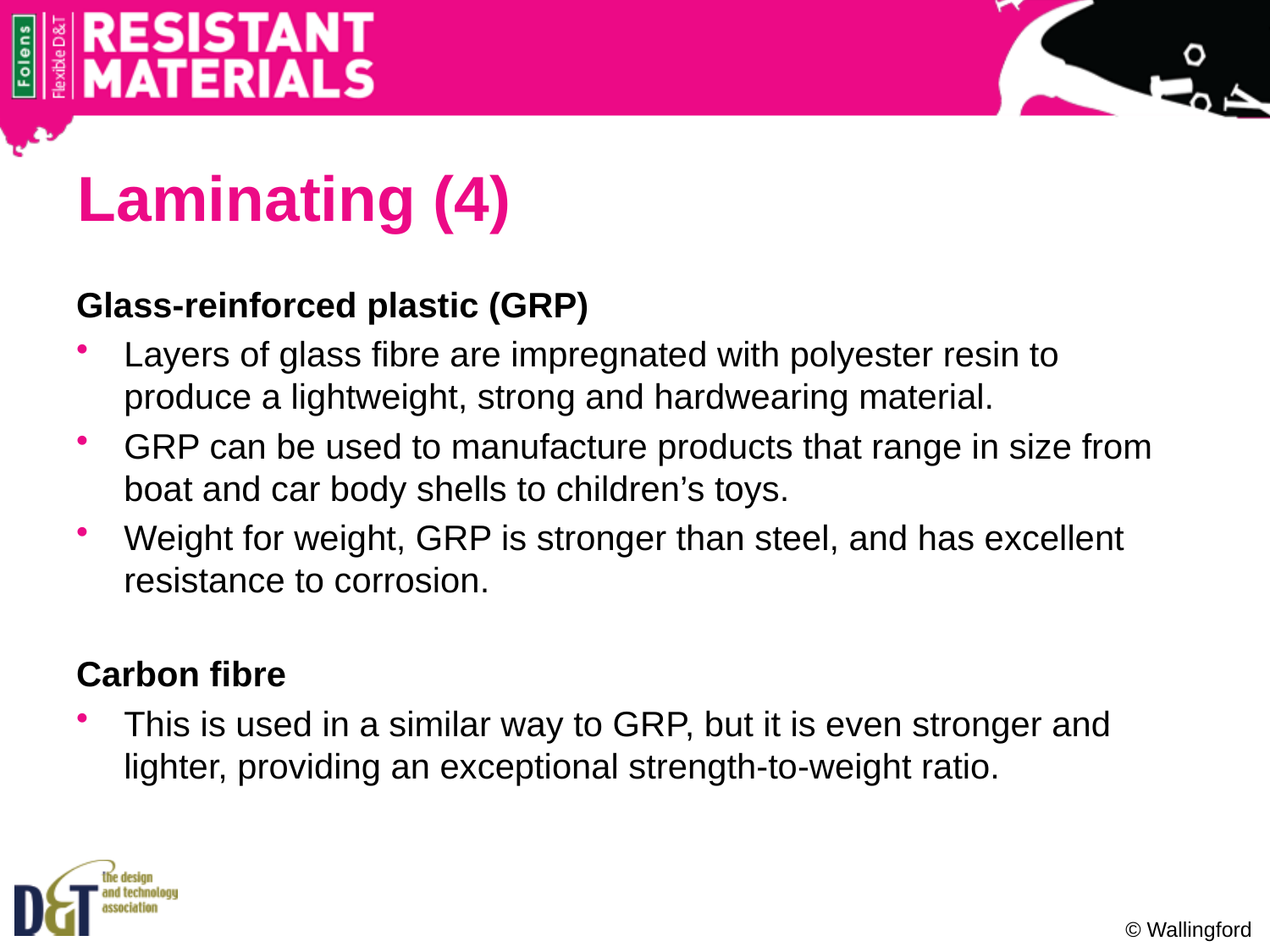

# Laminating (4)
Glass-reinforced plastic (GRP)
Layers of glass fibre are impregnated with polyester resin to produce a lightweight, strong and hardwearing material.
GRP can be used to manufacture products that range in size from boat and car body shells to children’s toys.
Weight for weight, GRP is stronger than steel, and has excellent resistance to corrosion.

Carbon fibre
This is used in a similar way to GRP, but it is even stronger and lighter, providing an exceptional strength-to-weight ratio.

© Wallingford